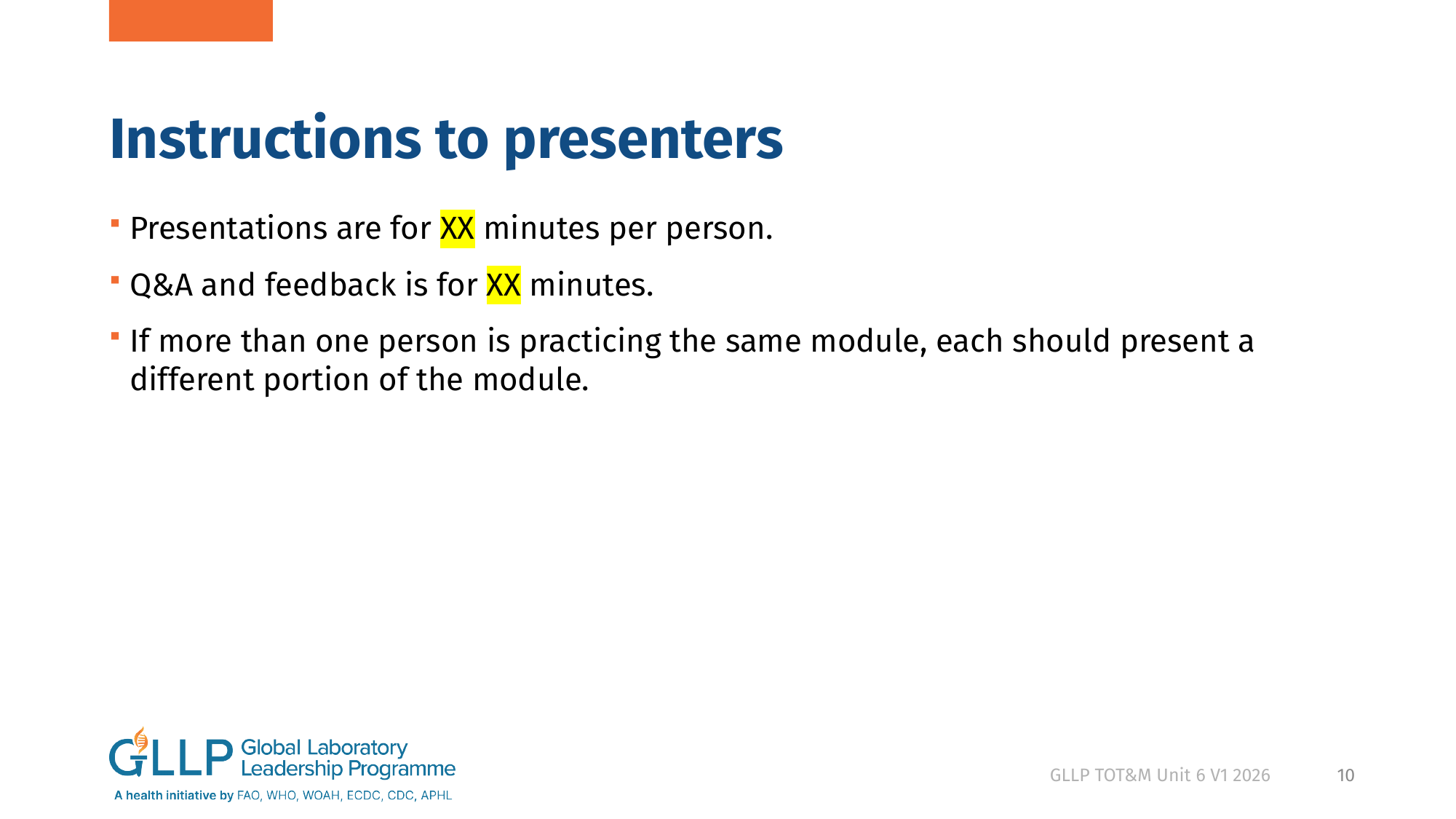

# Instructions to presenters
Presentations are for XX minutes per person.
Q&A and feedback is for XX minutes.
If more than one person is practicing the same module, each should present a different portion of the module.

GLLP TOT&M Unit 6 V1 2026
10